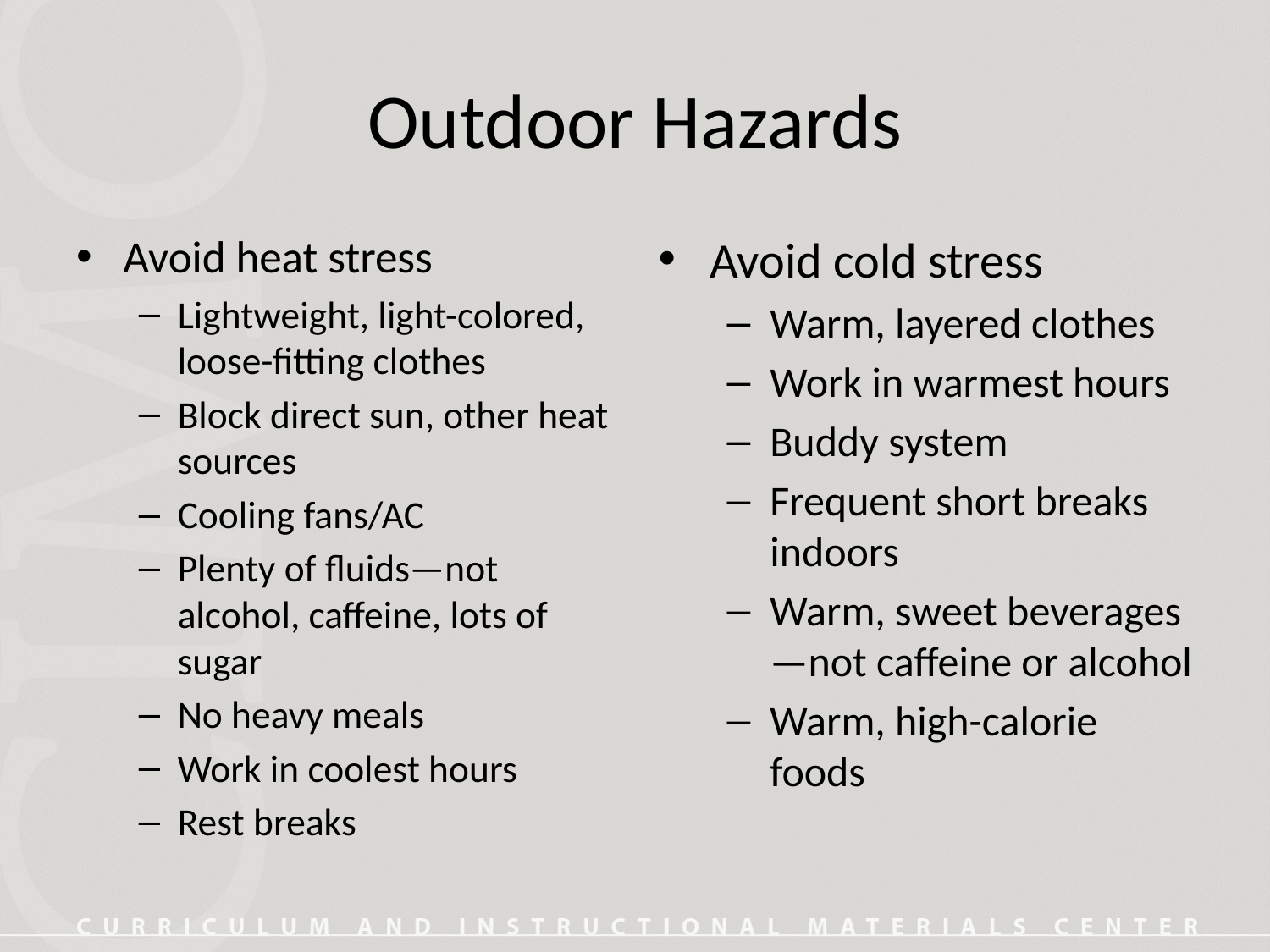

# Outdoor Hazards
Avoid heat stress
Lightweight, light-colored, loose-fitting clothes
Block direct sun, other heat sources
Cooling fans/AC
Plenty of fluids—not alcohol, caffeine, lots of sugar
No heavy meals
Work in coolest hours
Rest breaks
Avoid cold stress
Warm, layered clothes
Work in warmest hours
Buddy system
Frequent short breaks indoors
Warm, sweet beverages—not caffeine or alcohol
Warm, high-calorie foods